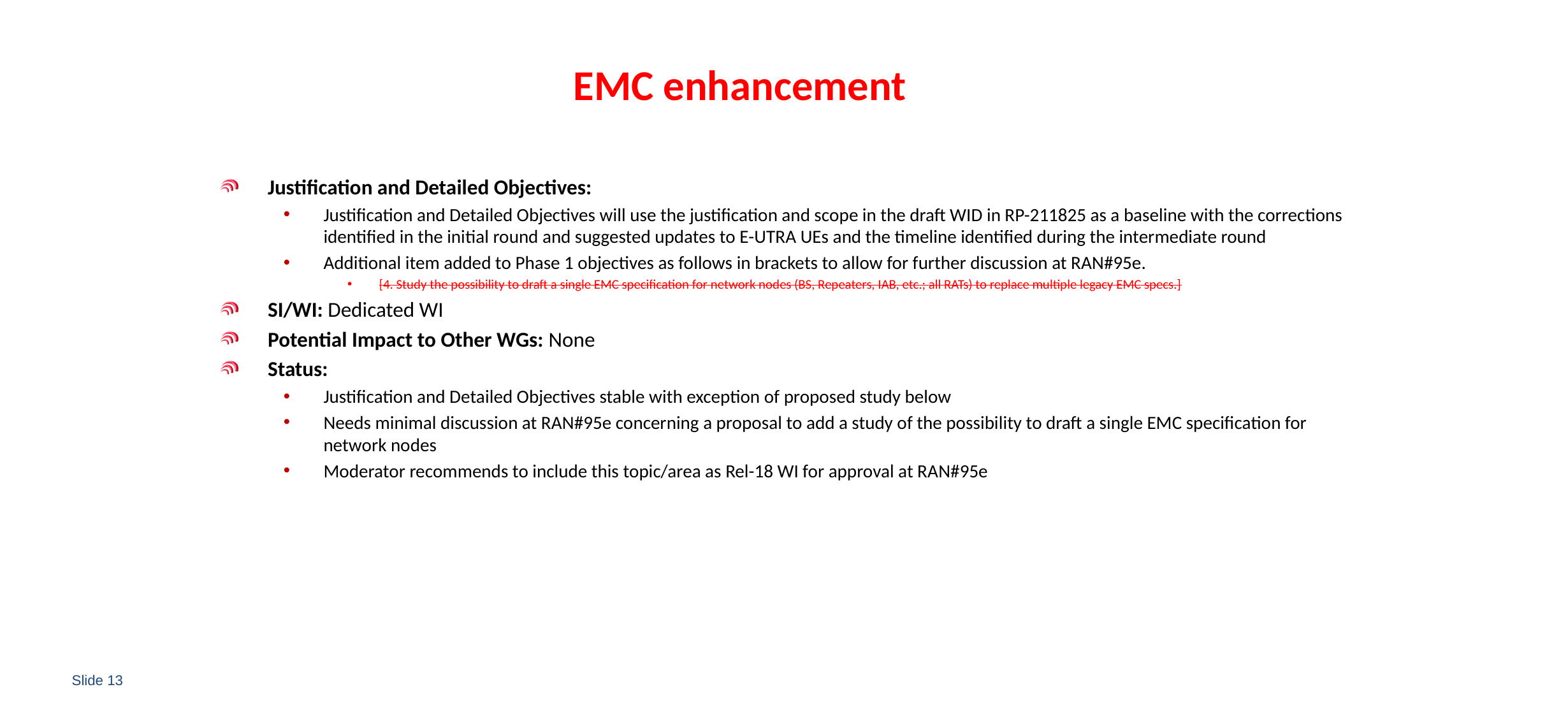

# EMC enhancement
Justification and Detailed Objectives:
Justification and Detailed Objectives will use the justification and scope in the draft WID in RP-211825 as a baseline with the corrections identified in the initial round and suggested updates to E-UTRA UEs and the timeline identified during the intermediate round
Additional item added to Phase 1 objectives as follows in brackets to allow for further discussion at RAN#95e.
[4. Study the possibility to draft a single EMC specification for network nodes (BS, Repeaters, IAB, etc.; all RATs) to replace multiple legacy EMC specs.]
SI/WI: Dedicated WI
Potential Impact to Other WGs: None
Status:
Justification and Detailed Objectives stable with exception of proposed study below
Needs minimal discussion at RAN#95e concerning a proposal to add a study of the possibility to draft a single EMC specification for network nodes
Moderator recommends to include this topic/area as Rel-18 WI for approval at RAN#95e